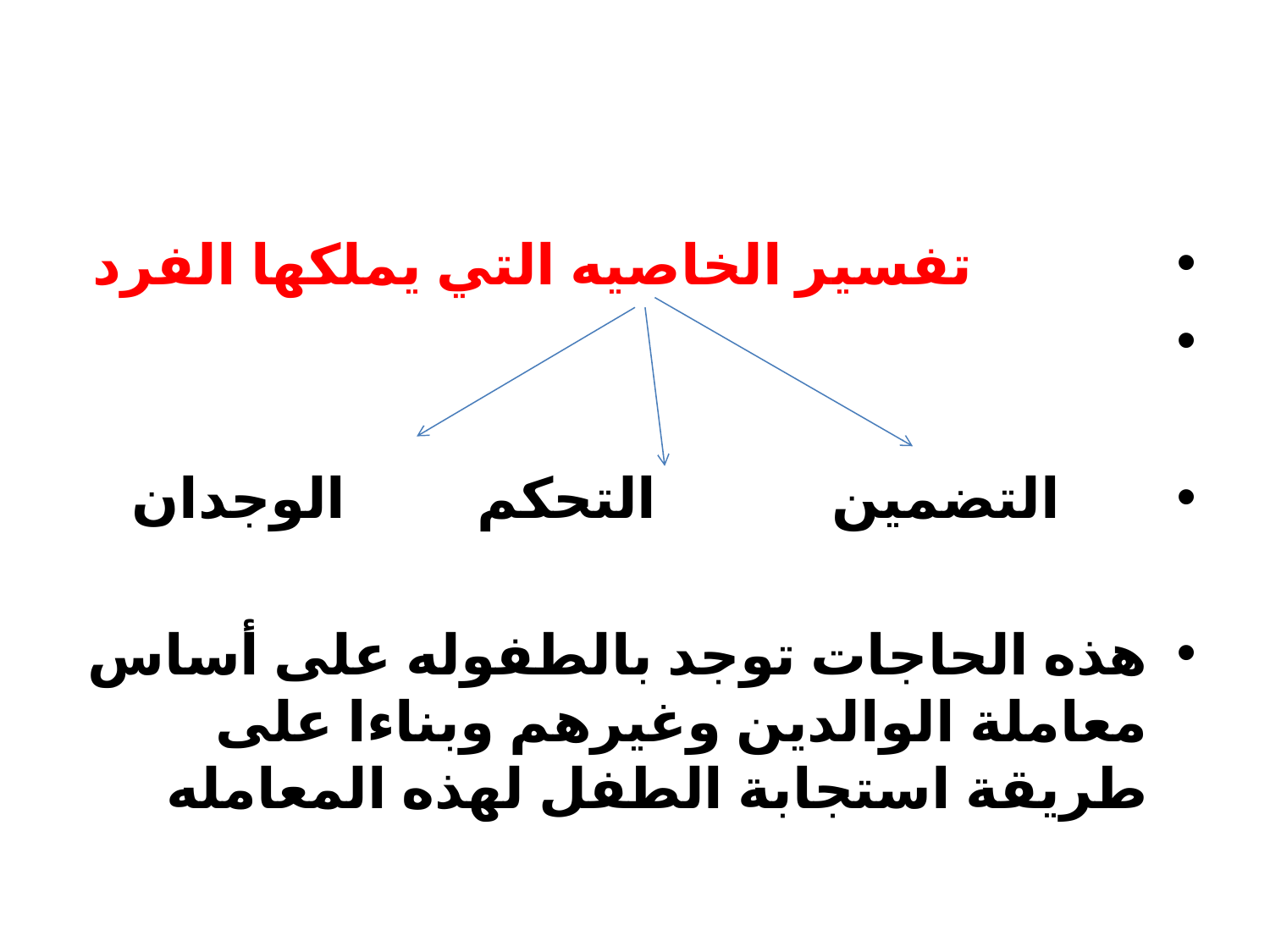

تفسير الخاصيه التي يملكها الفرد

      التضمين            التحكم         الوجدان

هذه الحاجات توجد بالطفوله على أساس معاملة الوالدين وغيرهم وبناءا على طريقة استجابة الطفل لهذه المعامله